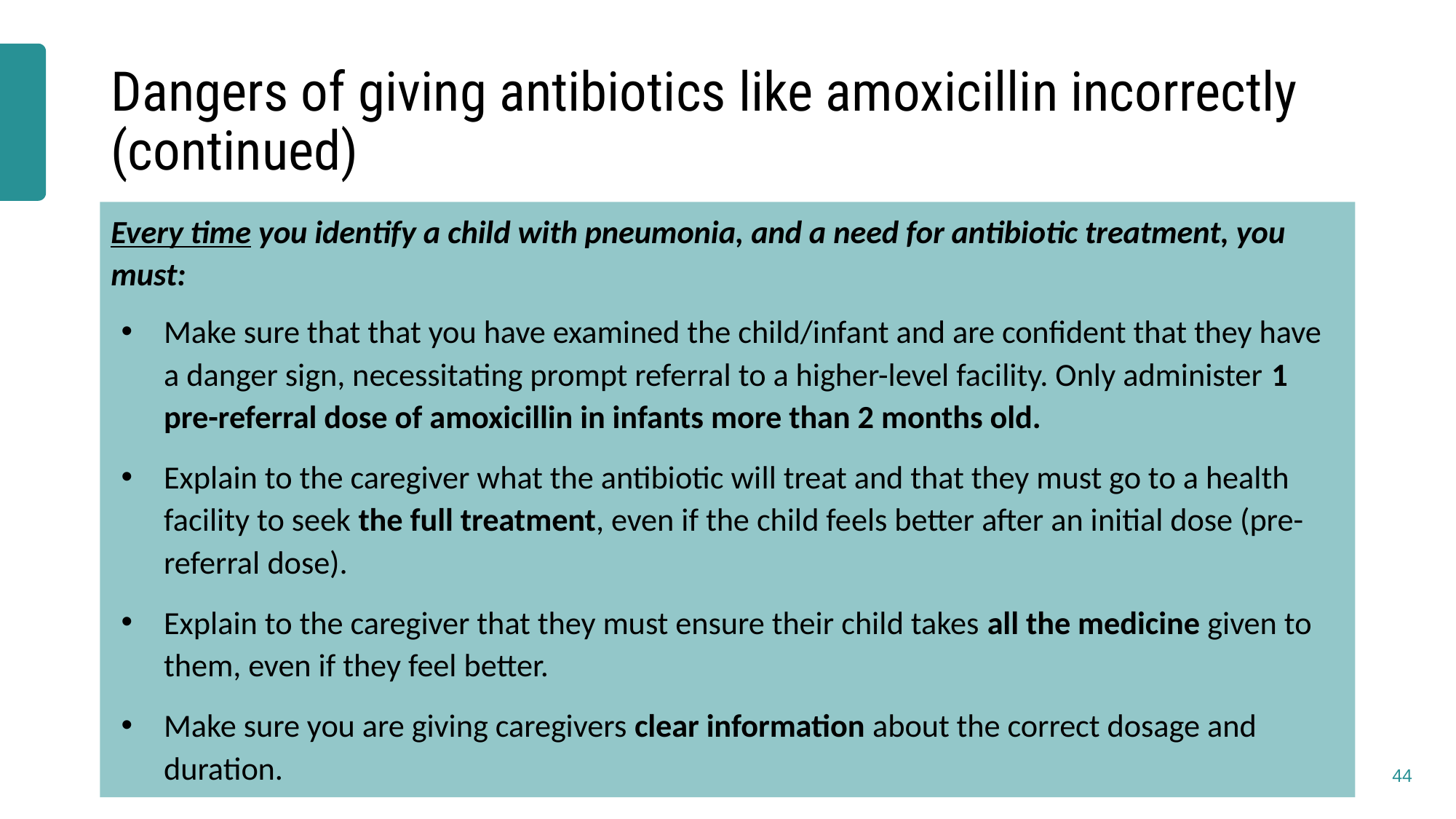

# Dangers of giving antibiotics like amoxicillin incorrectly (continued)
Every time you identify a child with pneumonia, and a need for antibiotic treatment, you must:
Make sure that that you have examined the child/infant and are confident that they have a danger sign, necessitating prompt referral to a higher-level facility. Only administer 1 pre-referral dose of amoxicillin in infants more than 2 months old.
Explain to the caregiver what the antibiotic will treat and that they must go to a health facility to seek the full treatment, even if the child feels better after an initial dose (pre-referral dose).
Explain to the caregiver that they must ensure their child takes all the medicine given to them, even if they feel better.
Make sure you are giving caregivers clear information about the correct dosage and duration.
44